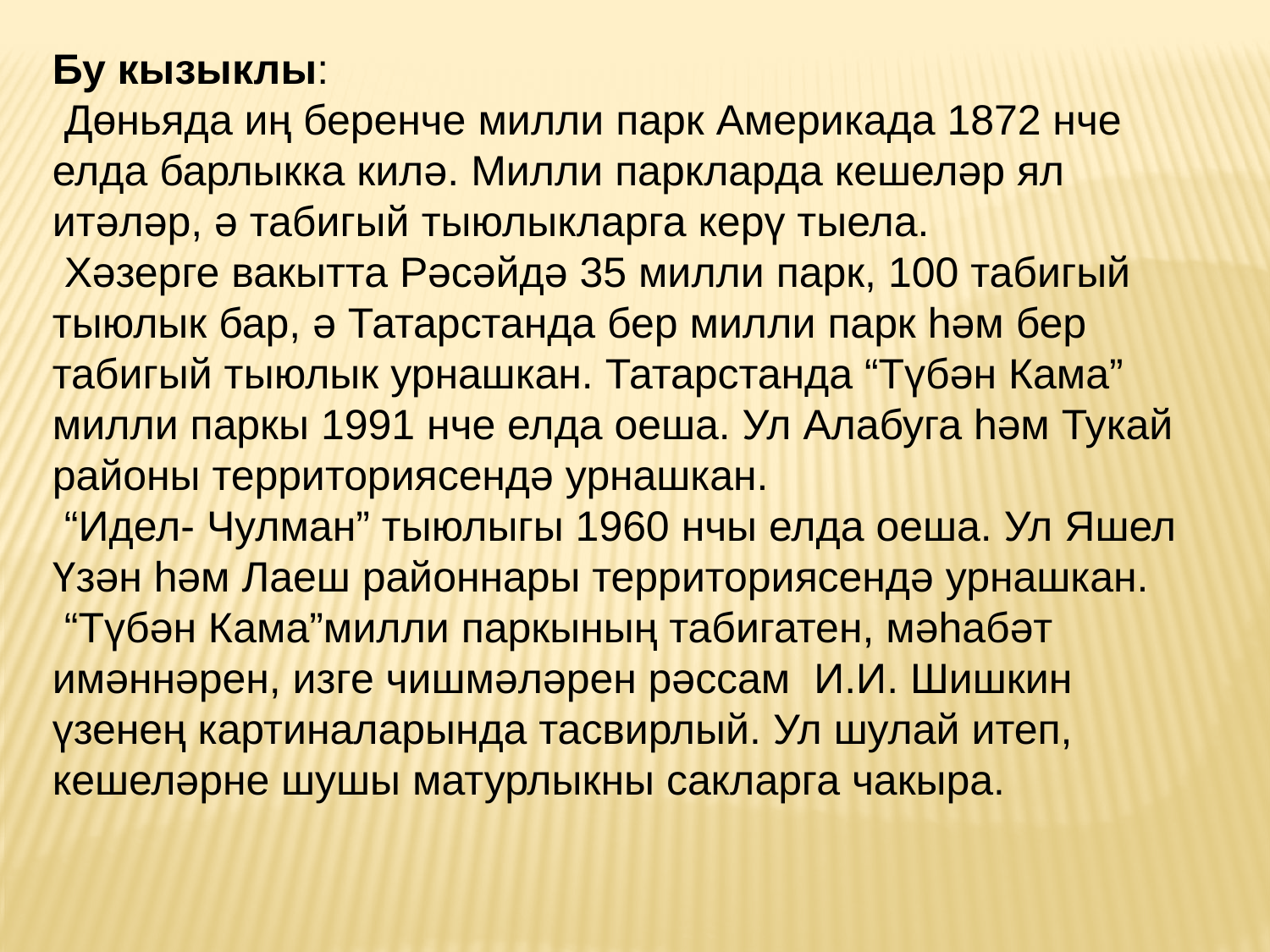

Бу кызыклы:
 Дөньяда иң беренче милли парк Америкада 1872 нче елда барлыкка килә. Милли паркларда кешеләр ял итәләр, ә табигый тыюлыкларга керү тыела.
 Хәзерге вакытта Рәсәйдә 35 милли парк, 100 табигый тыюлык бар, ә Татарстанда бер милли парк һәм бер табигый тыюлык урнашкан. Татарстанда “Түбән Кама” милли паркы 1991 нче елда оеша. Ул Алабуга һәм Тукай районы территориясендә урнашкан.
 “Идел- Чулман” тыюлыгы 1960 нчы елда оеша. Ул Яшел Үзән һәм Лаеш районнары территориясендә урнашкан.
 “Түбән Кама”милли паркының табигатен, мәһабәт имәннәрен, изге чишмәләрен рәссам  И.И. Шишкин үзенең картиналарында тасвирлый. Ул шулай итеп, кешеләрне шушы матурлыкны сакларга чакыра.